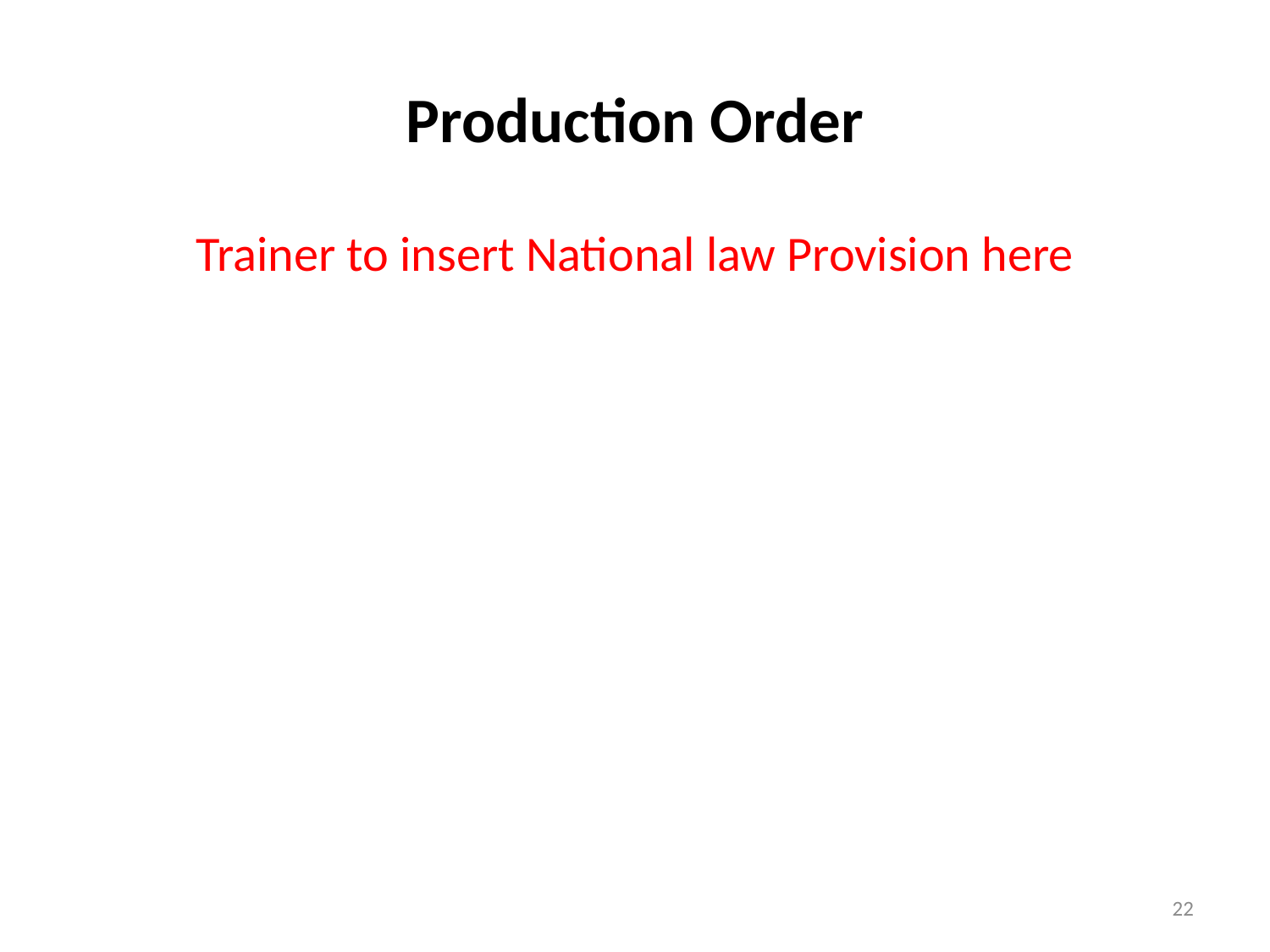

# Production Order
Trainer to insert National law Provision here
22